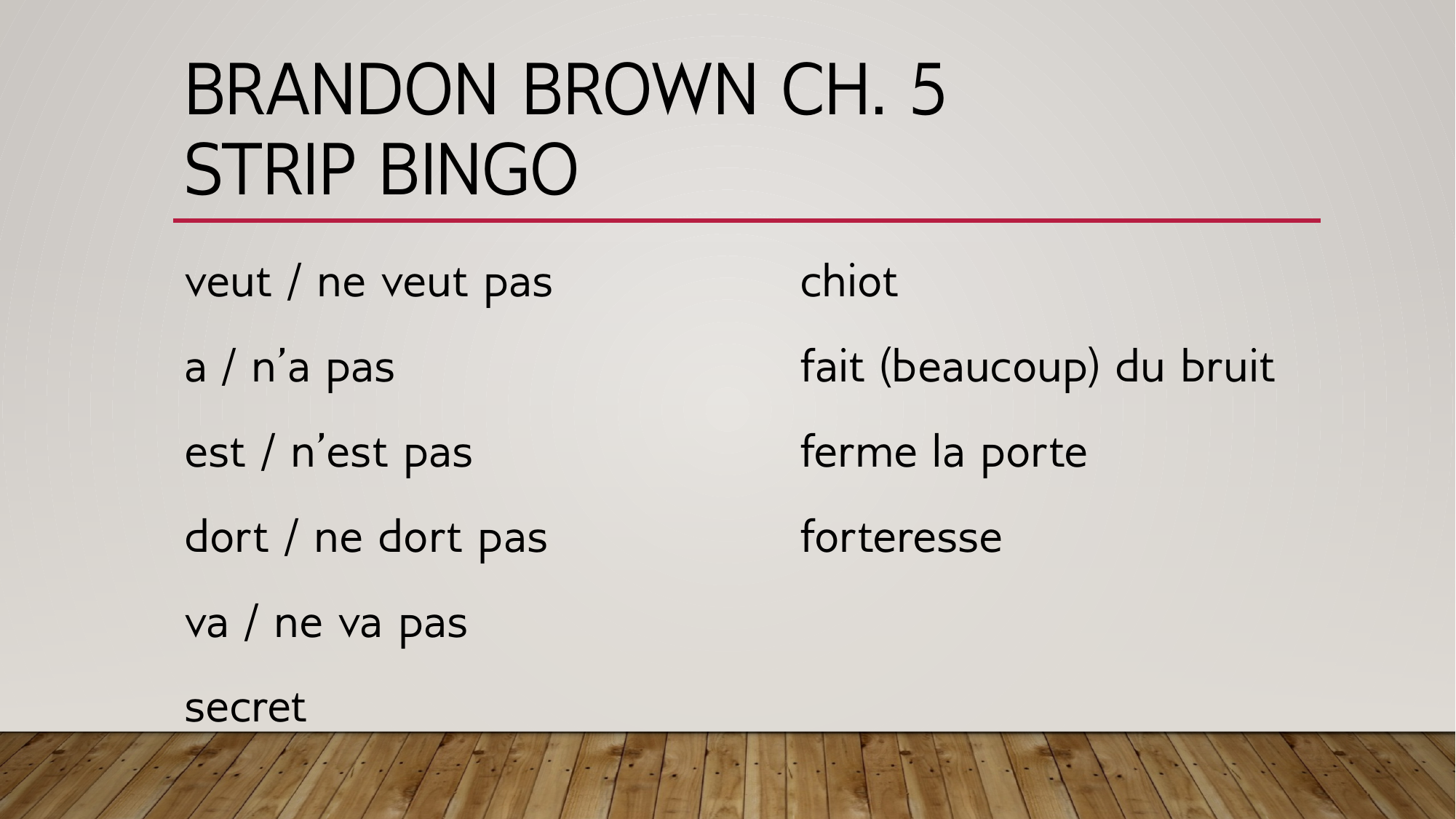

# BRANDON BROWN CH. 5 Strip bingo
veut / ne veut pas
a / n’a pas
est / n’est pas
dort / ne dort pas
va / ne va pas
secret
chiot
fait (beaucoup) du bruit
ferme la porte
forteresse